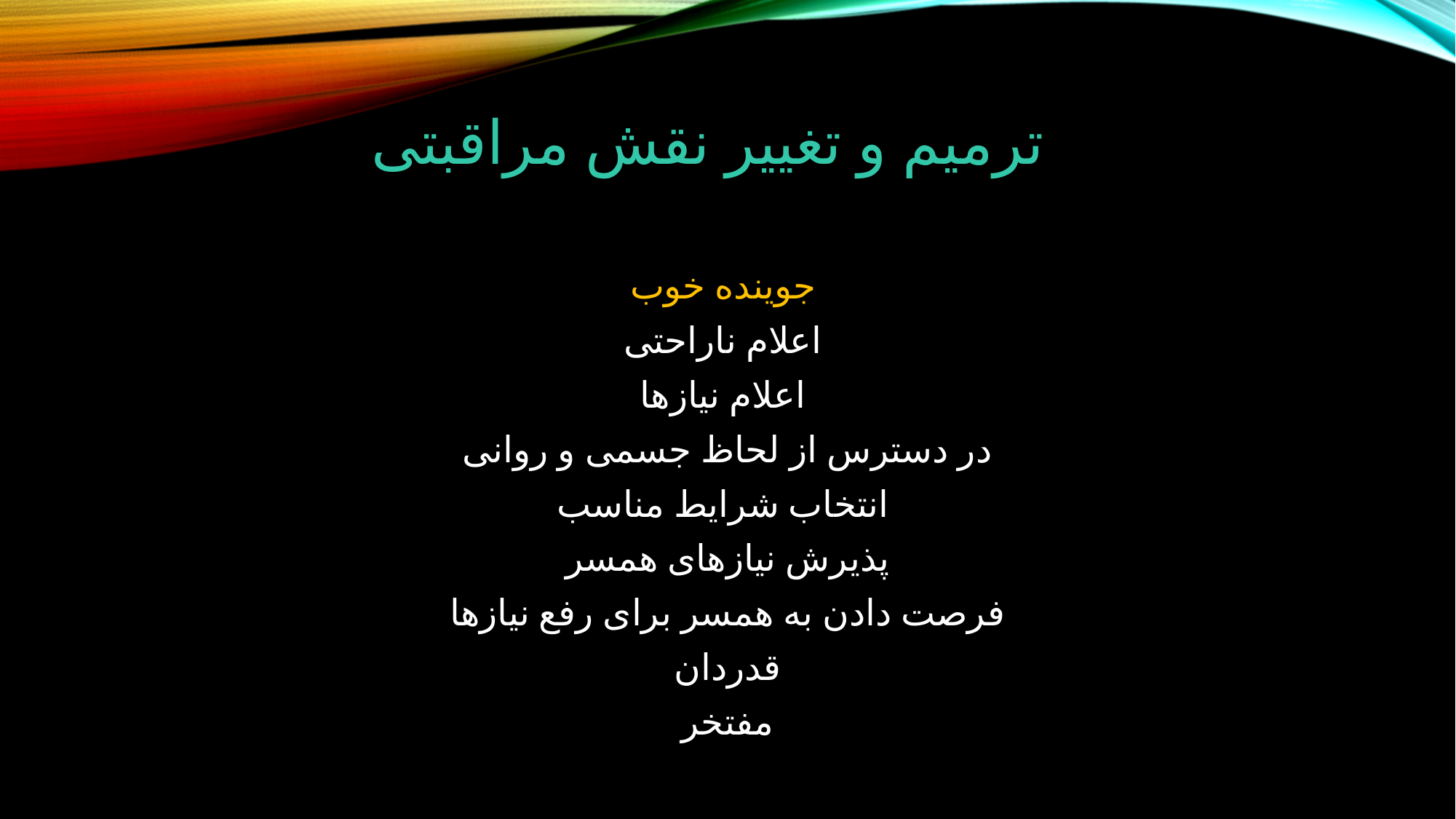

# ترمیم و تغییر نقش مراقبتی
جوینده خوب
اعلام ناراحتی
اعلام نیازها
در دسترس از لحاظ جسمی و روانی
انتخاب شرایط مناسب
پذیرش نیازهای همسر
فرصت دادن به همسر برای رفع نیازها
قدردان
مفتخر